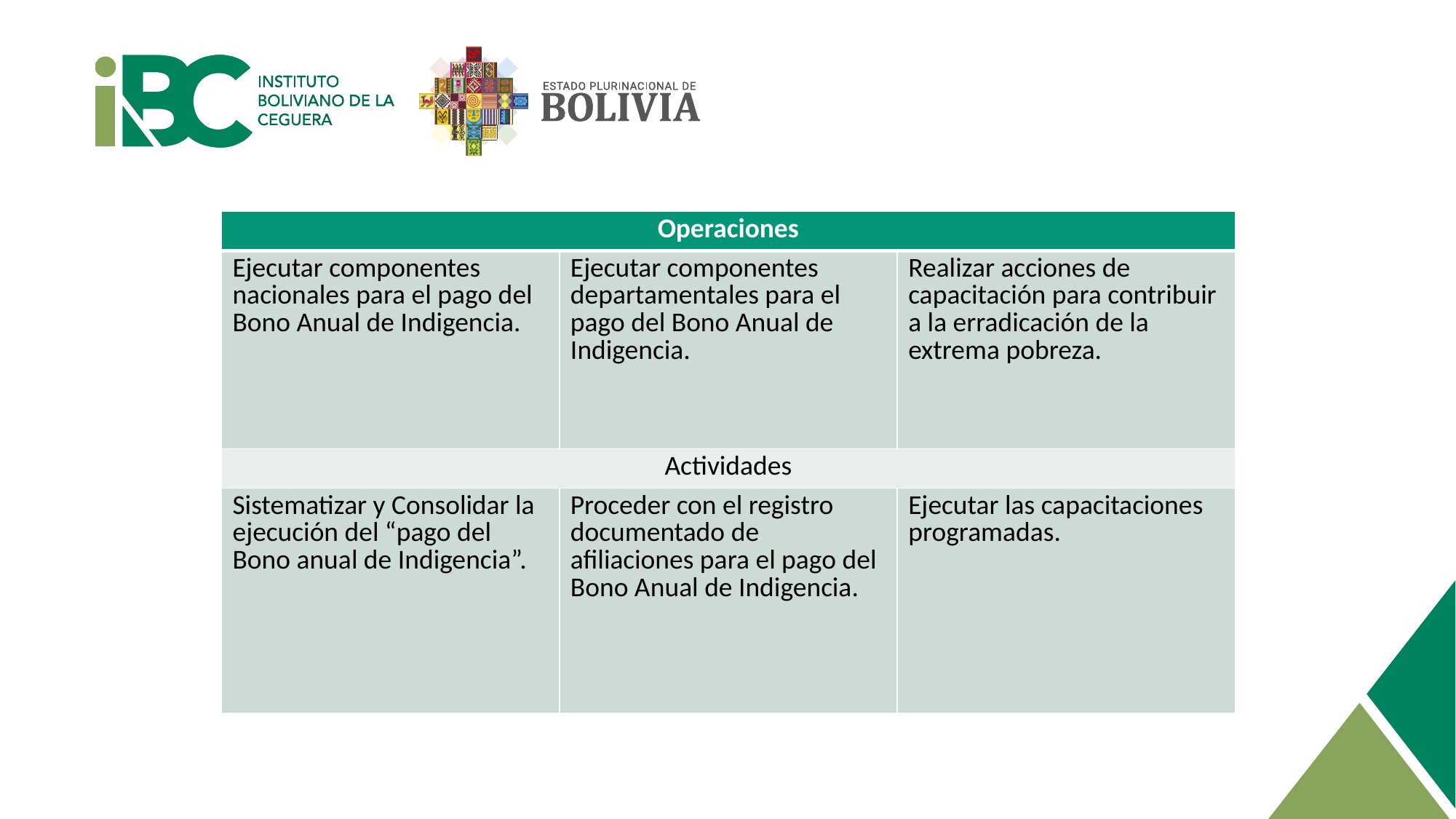

| Operaciones |  |  |
| --- | --- | --- |
| Ejecutar componentes nacionales para el pago del Bono Anual de Indigencia. | Ejecutar componentes departamentales para el pago del Bono Anual de Indigencia. | Realizar acciones de capacitación para contribuir a la erradicación de la extrema pobreza. |
| Actividades |  |  |
| Sistematizar y Consolidar la ejecución del “pago del Bono anual de Indigencia”. | Proceder con el registro documentado de afiliaciones para el pago del Bono Anual de Indigencia. | Ejecutar las capacitaciones programadas. |